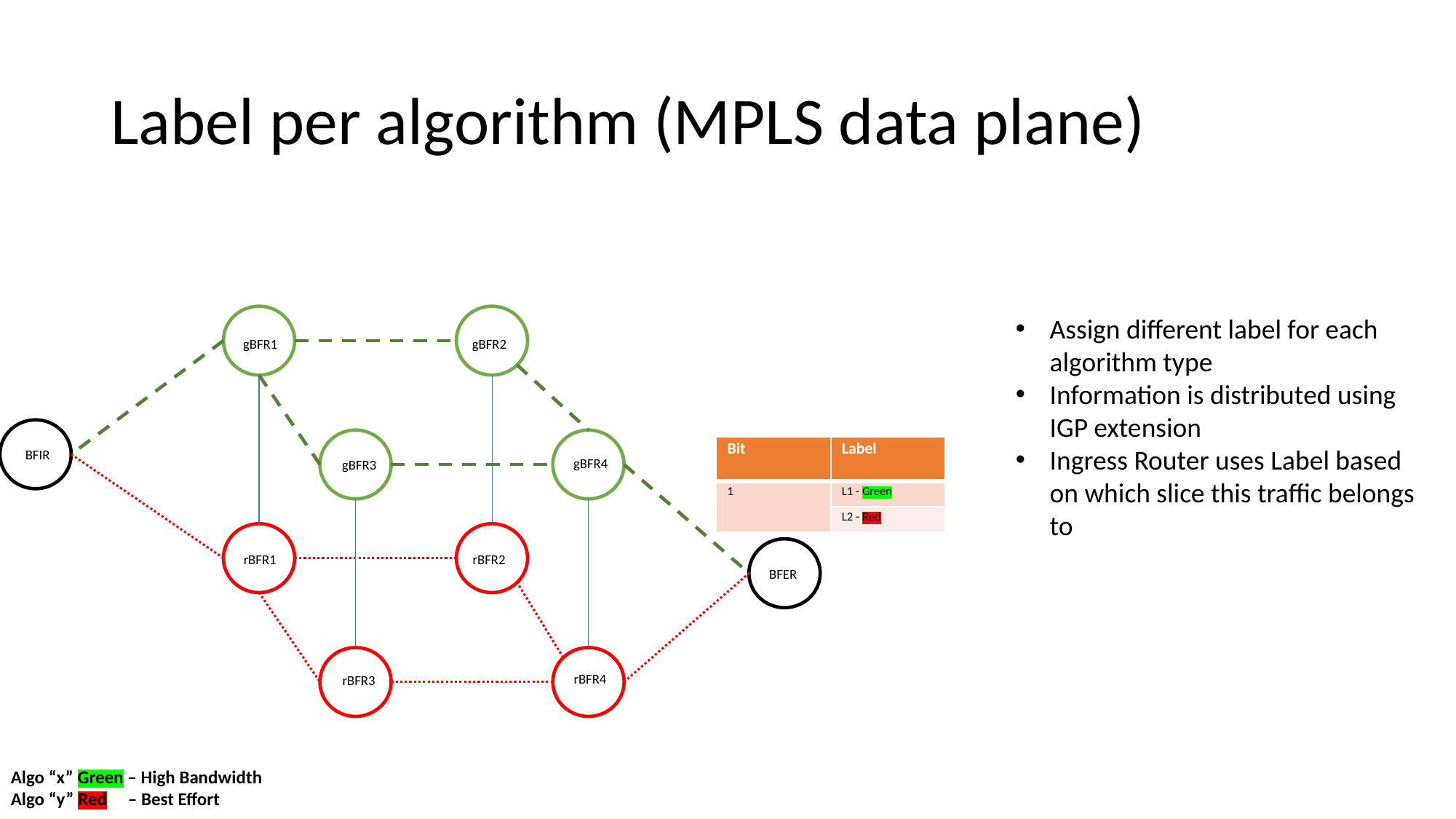

# Label per algorithm (MPLS data plane)

Assign different label for each algorithm type
Information is distributed using IGP extension
Ingress Router uses Label based on which slice this traffic belongs to
gBFR1
gBFR2

| Bit | Label |
| --- | --- |
| 1 | L1 - Green |
|  | L2 - Red |
BFIR
gBFR4
gBFR3

rBFR1
rBFR2
BFER

rBFR4
rBFR3
Algo “x” Green – High Bandwidth
Algo “y” Red     – Best Effort